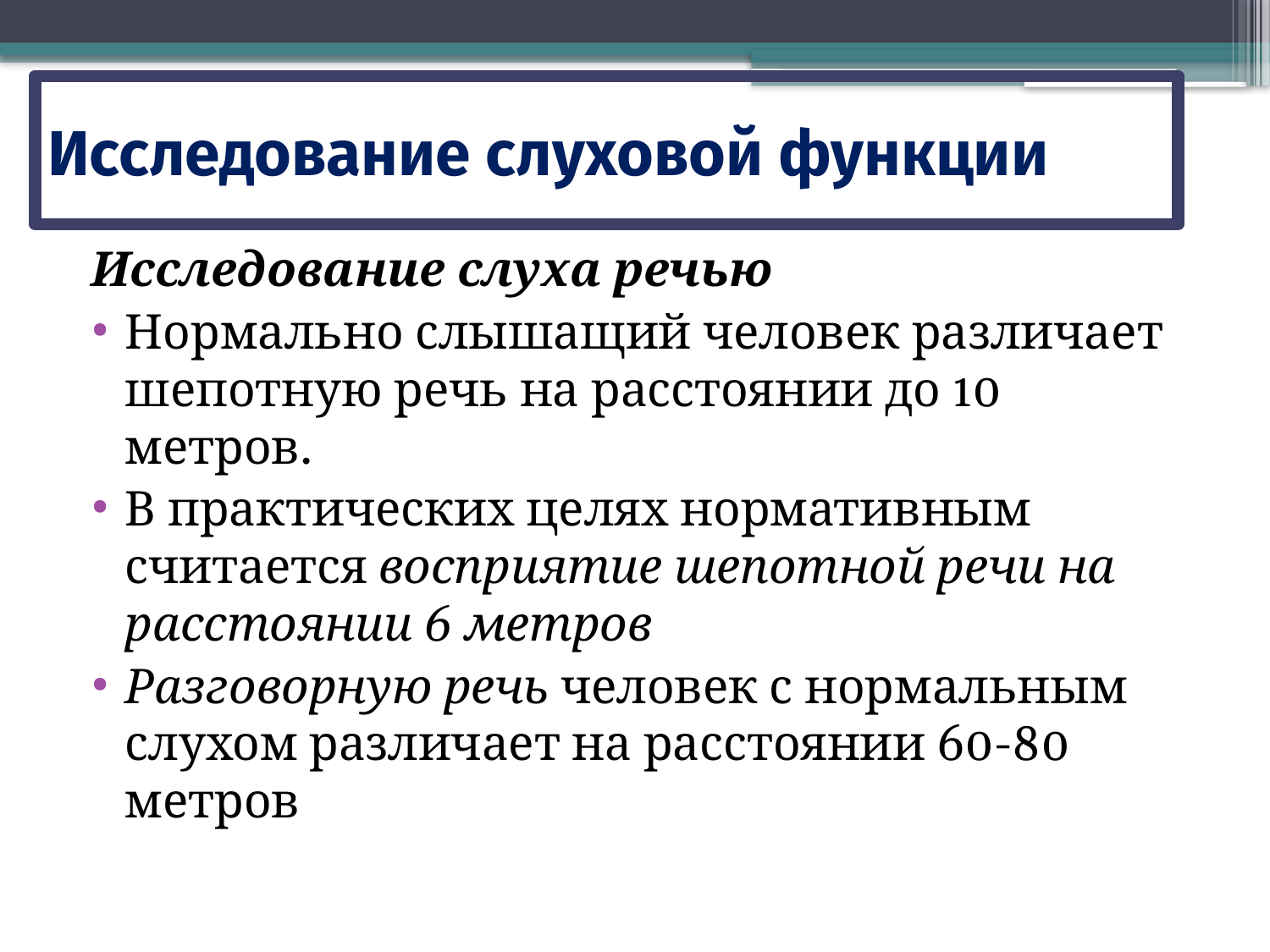

# Исследование слуховой функции
Исследование слуха речью
Нормально слышащий человек различает шепотную речь на расстоянии до 10 метров.
В практических целях нормативным считается восприятие шепотной речи на расстоянии 6 метров
Разговорную речь человек с нормальным слухом различает на расстоянии 60-80 метров